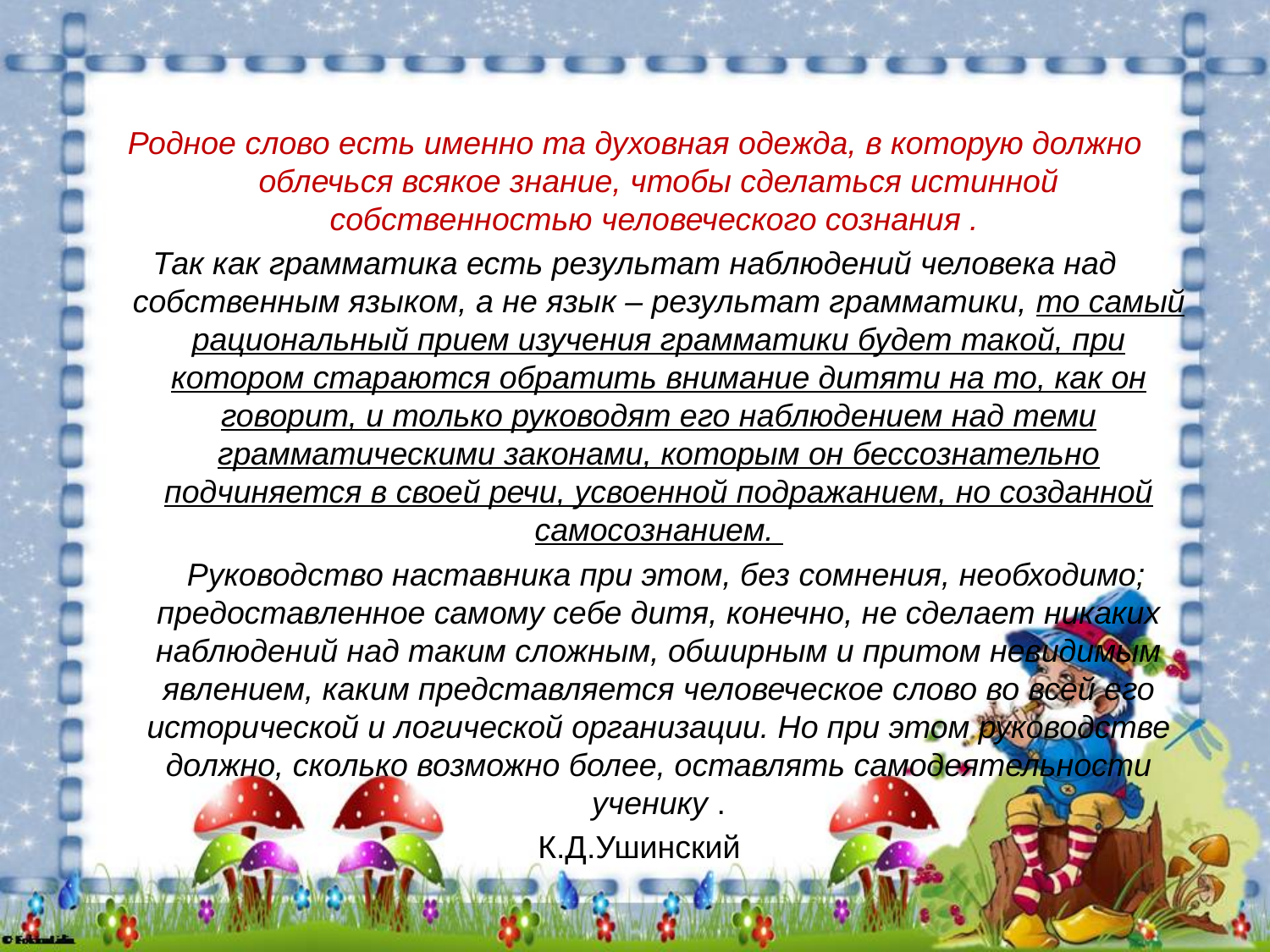

#
Родное слово есть именно та духовная одежда, в которую должно облечься всякое знание, чтобы сделаться истинной собственностью человеческого сознания .
Так как грамматика есть результат наблюдений человека над собственным языком, а не язык – результат грамматики, то самый рациональный прием изучения грамматики будет такой, при котором стараются обратить внимание дитяти на то, как он говорит, и только руководят его наблюдением над теми грамматическими законами, которым он бессознательно подчиняется в своей речи, усвоенной подражанием, но созданной самосознанием.
       Руководство наставника при этом, без сомнения, необходимо; предоставленное самому себе дитя, конечно, не сделает никаких наблюдений над таким сложным, обширным и притом невидимым явлением, каким представляется человеческое слово во всей его исторической и логической организации. Но при этом руководстве должно, сколько возможно более, оставлять самодеятельности ученику .
 К.Д.Ушинский